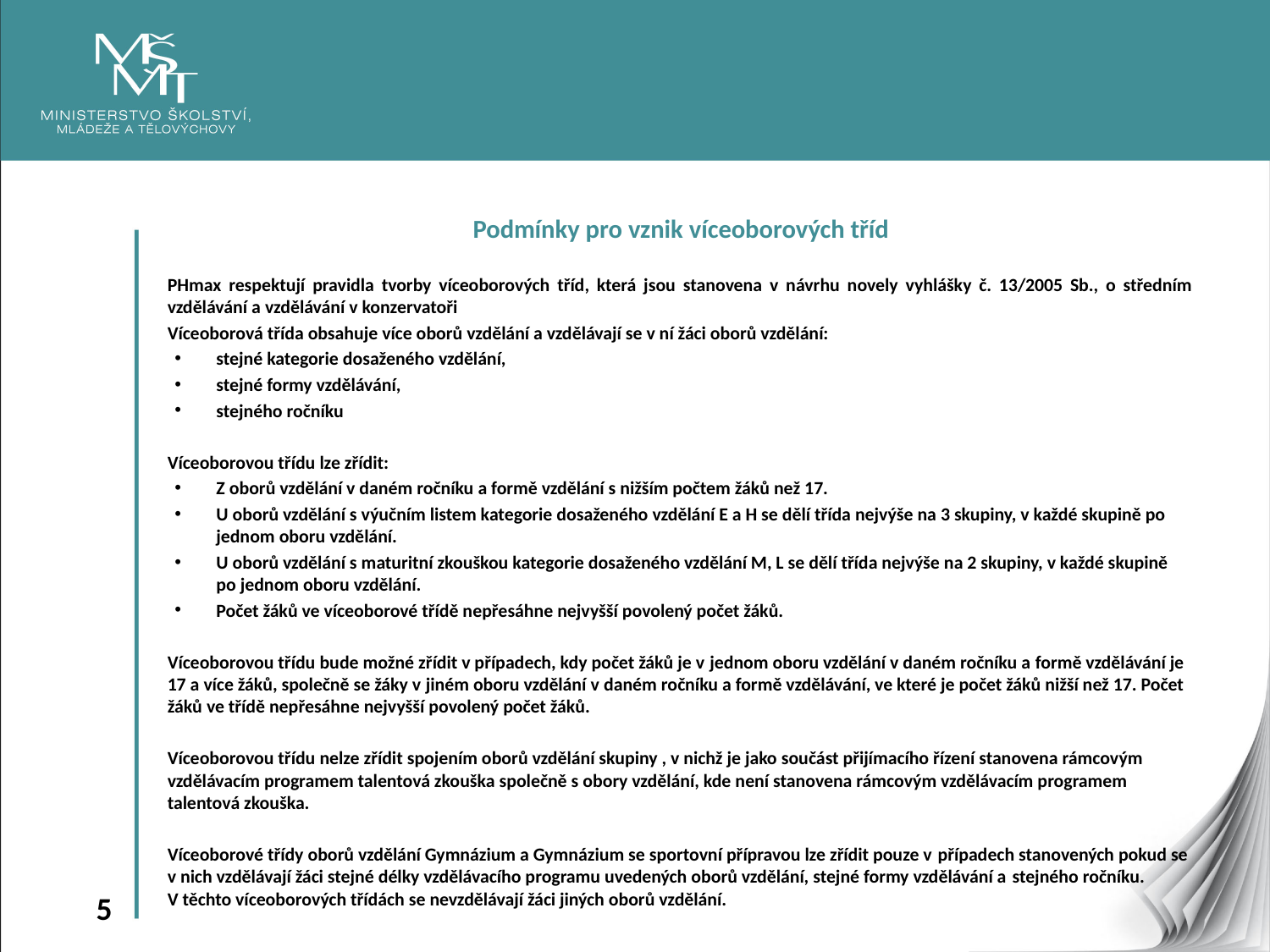

Podmínky pro vznik víceoborových tříd

PHmax respektují pravidla tvorby víceoborových tříd, která jsou stanovena v návrhu novely vyhlášky č. 13/2005 Sb., o středním vzdělávání a vzdělávání v konzervatoři
Víceoborová třída obsahuje více oborů vzdělání a vzdělávají se v ní žáci oborů vzdělání:
stejné kategorie dosaženého vzdělání,
stejné formy vzdělávání,
stejného ročníku

Víceoborovou třídu lze zřídit:
Z oborů vzdělání v daném ročníku a formě vzdělání s nižším počtem žáků než 17.
U oborů vzdělání s výučním listem kategorie dosaženého vzdělání E a H se dělí třída nejvýše na 3 skupiny, v každé skupině po jednom oboru vzdělání.
U oborů vzdělání s maturitní zkouškou kategorie dosaženého vzdělání M, L se dělí třída nejvýše na 2 skupiny, v každé skupině po jednom oboru vzdělání.
Počet žáků ve víceoborové třídě nepřesáhne nejvyšší povolený počet žáků.

Víceoborovou třídu bude možné zřídit v případech, kdy počet žáků je v jednom oboru vzdělání v daném ročníku a formě vzdělávání je 17 a více žáků, společně se žáky v jiném oboru vzdělání v daném ročníku a formě vzdělávání, ve které je počet žáků nižší než 17. Počet žáků ve třídě nepřesáhne nejvyšší povolený počet žáků.

Víceoborovou třídu nelze zřídit spojením oborů vzdělání skupiny , v nichž je jako součást přijímacího řízení stanovena rámcovým vzdělávacím programem talentová zkouška společně s obory vzdělání, kde není stanovena rámcovým vzdělávacím programem talentová zkouška.

Víceoborové třídy oborů vzdělání Gymnázium a Gymnázium se sportovní přípravou lze zřídit pouze v případech stanovených pokud se v nich vzdělávají žáci stejné délky vzdělávacího programu uvedených oborů vzdělání, stejné formy vzdělávání a stejného ročníku. V těchto víceoborových třídách se nevzdělávají žáci jiných oborů vzdělání.